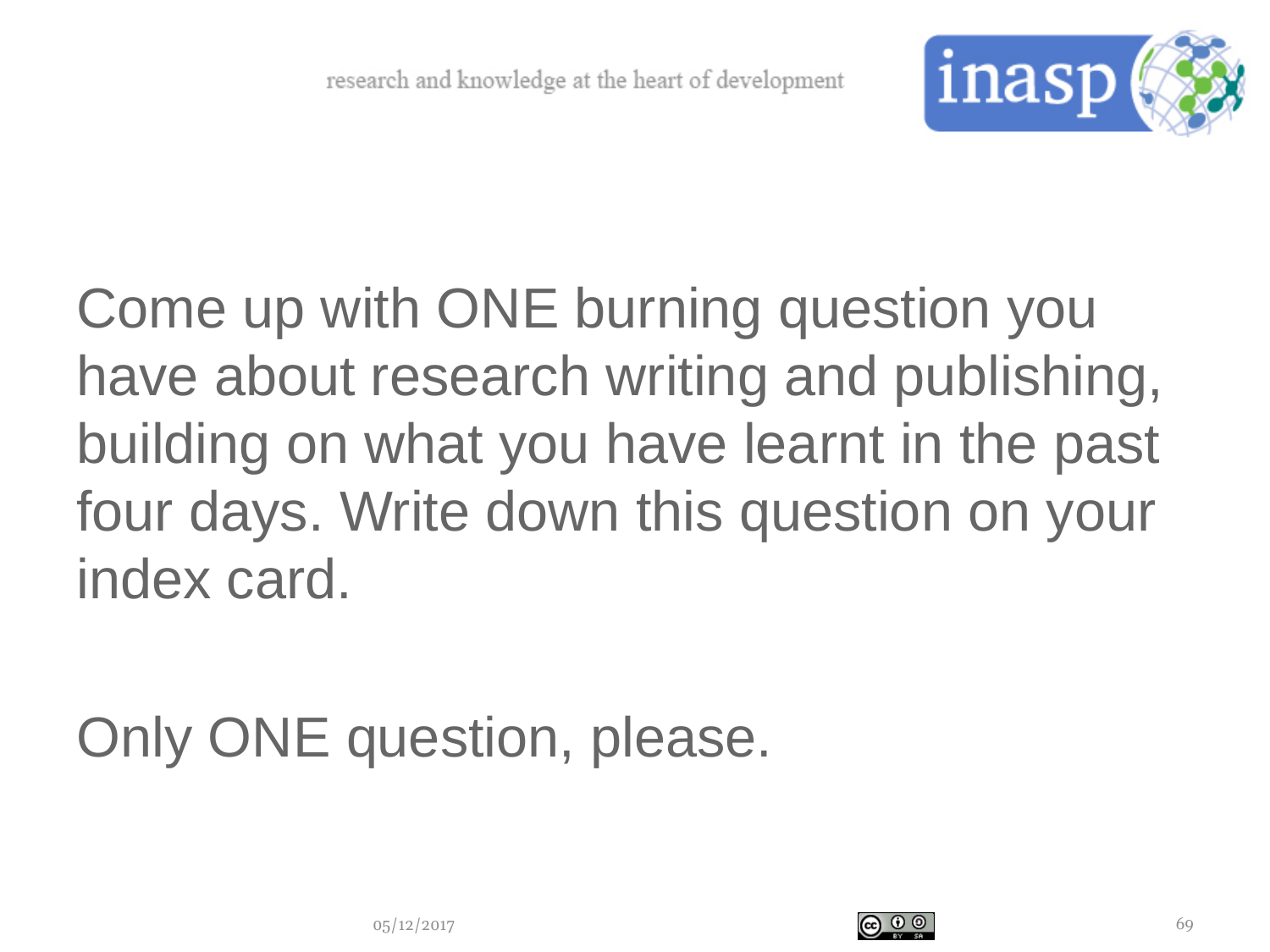

#
Come up with ONE burning question you have about research writing and publishing, building on what you have learnt in the past four days. Write down this question on your index card.

Only ONE question, please.
05/12/2017

69